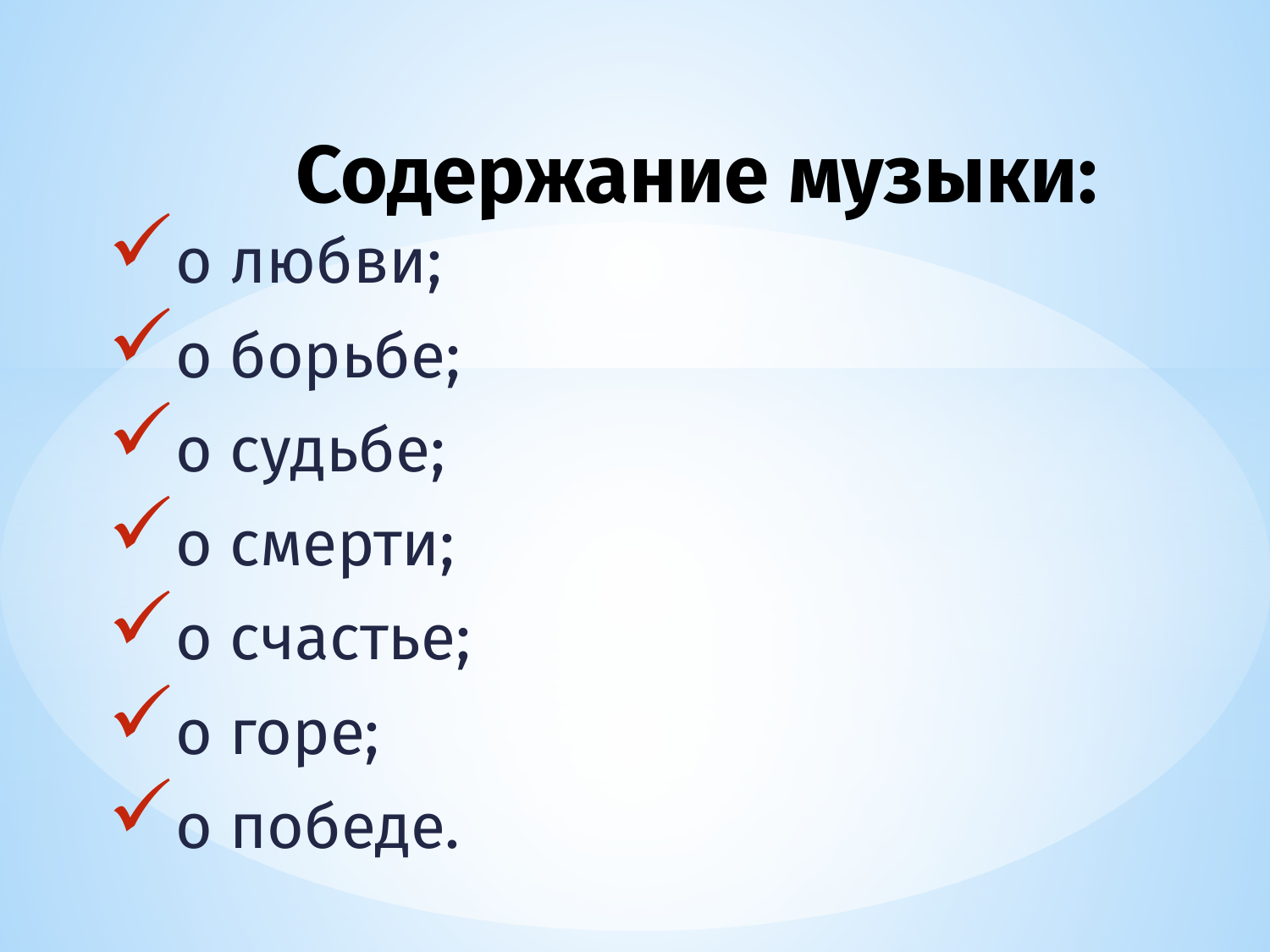

# Содержание музыки:
о любви;
о борьбе;
о судьбе;
о смерти;
о счастье;
о горе;
о победе.